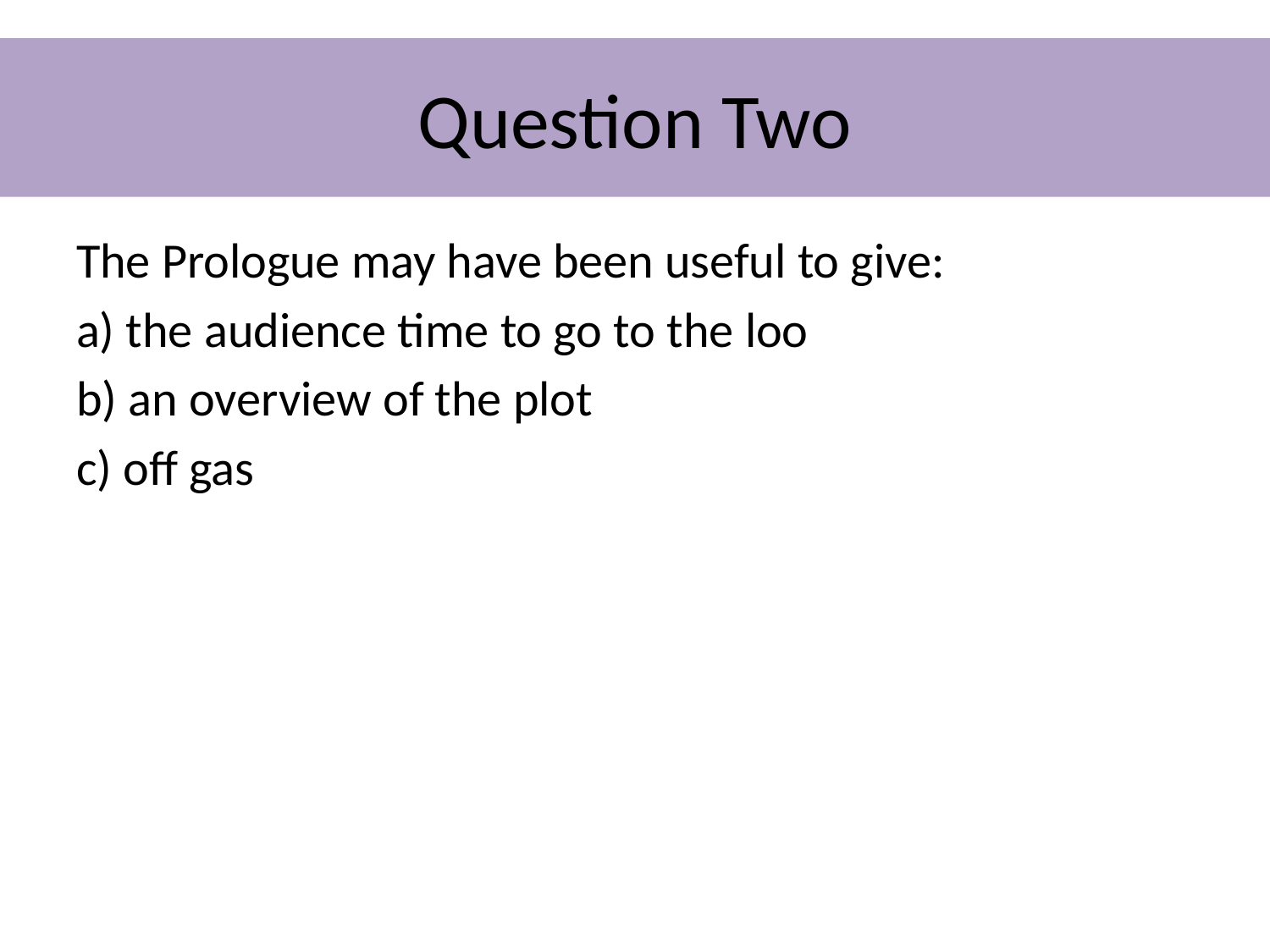

# Question Two
The Prologue may have been useful to give:
a) the audience time to go to the loo
b) an overview of the plot
c) off gas